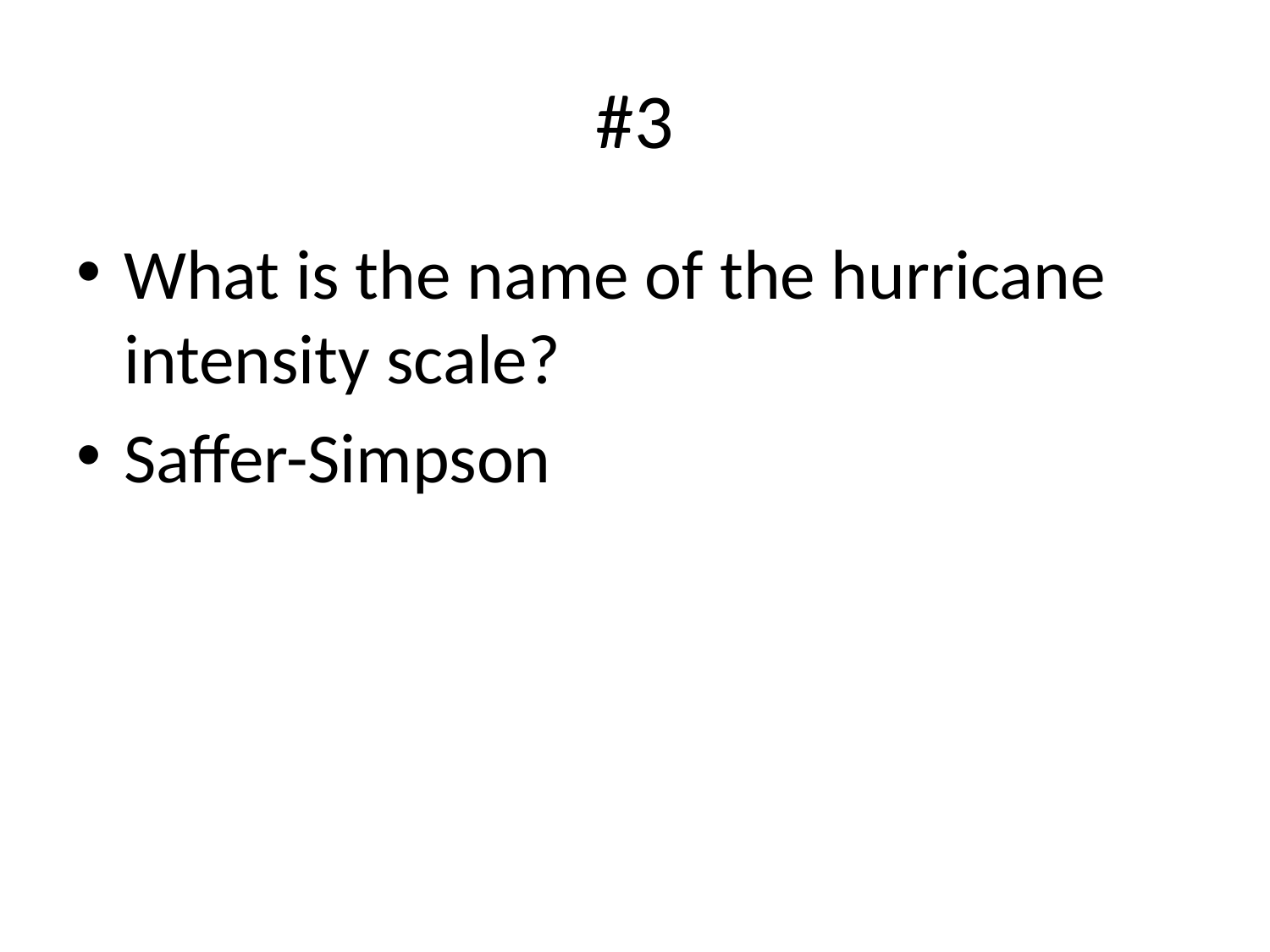

# #3
What is the name of the hurricane intensity scale?
Saffer-Simpson